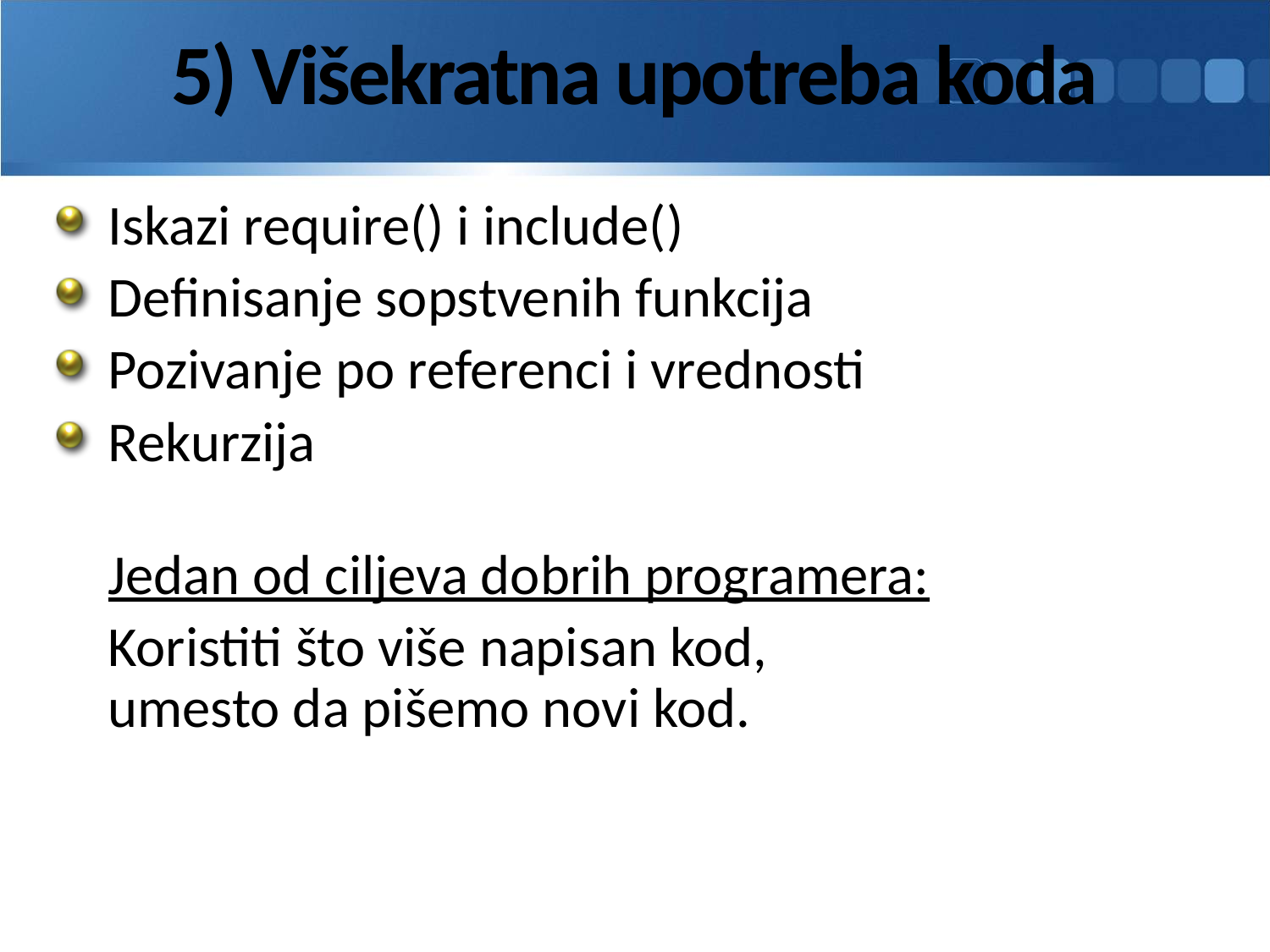

# 5) Višekratna upotreba koda
Iskazi require() i include()
Definisanje sopstvenih funkcija
Pozivanje po referenci i vrednosti
Rekurzija
	Jedan od ciljeva dobrih programera:
	Koristiti što više napisan kod,
umesto da pišemo novi kod.